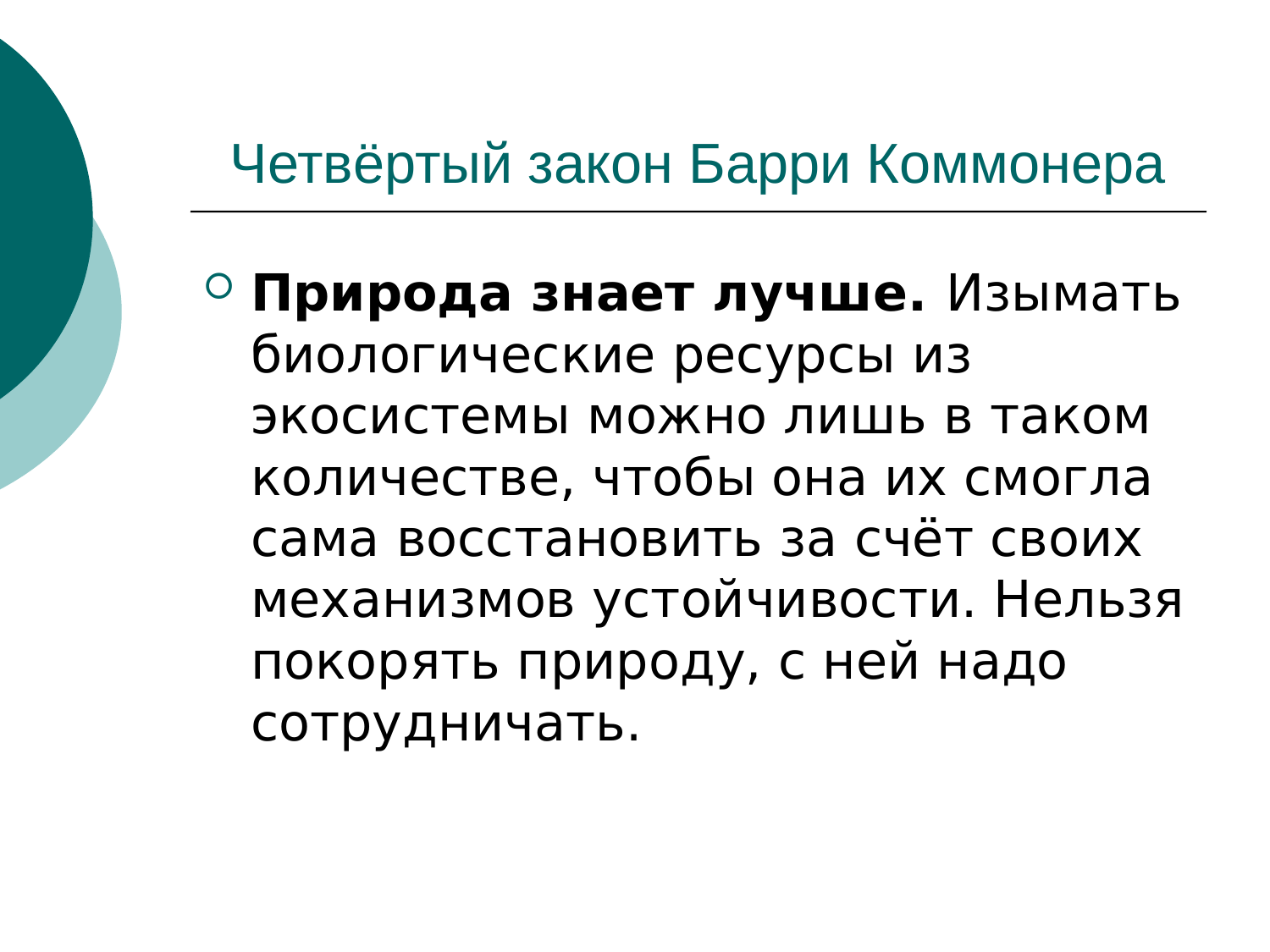

# Четвёртый закон Барри Коммонера
Природа знает лучше. Изымать биологические ресурсы из экосистемы можно лишь в таком количестве, чтобы она их смогла сама восстановить за счёт своих механизмов устойчивости. Нельзя покорять природу, с ней надо сотрудничать.